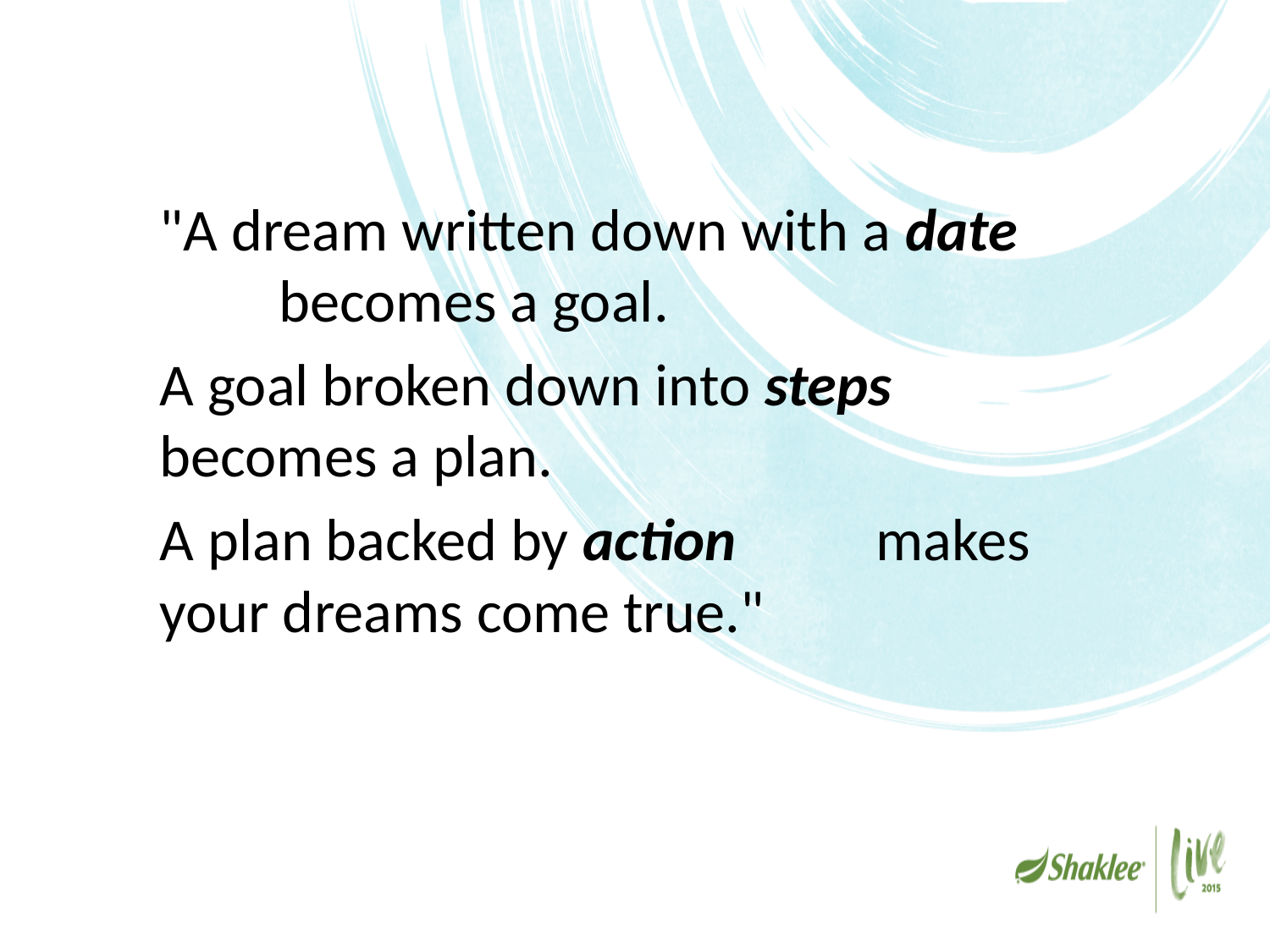

"A dream written down with a date 	becomes a goal.
A goal broken down into steps 		becomes a plan.
A plan backed by action 				makes your dreams come true."